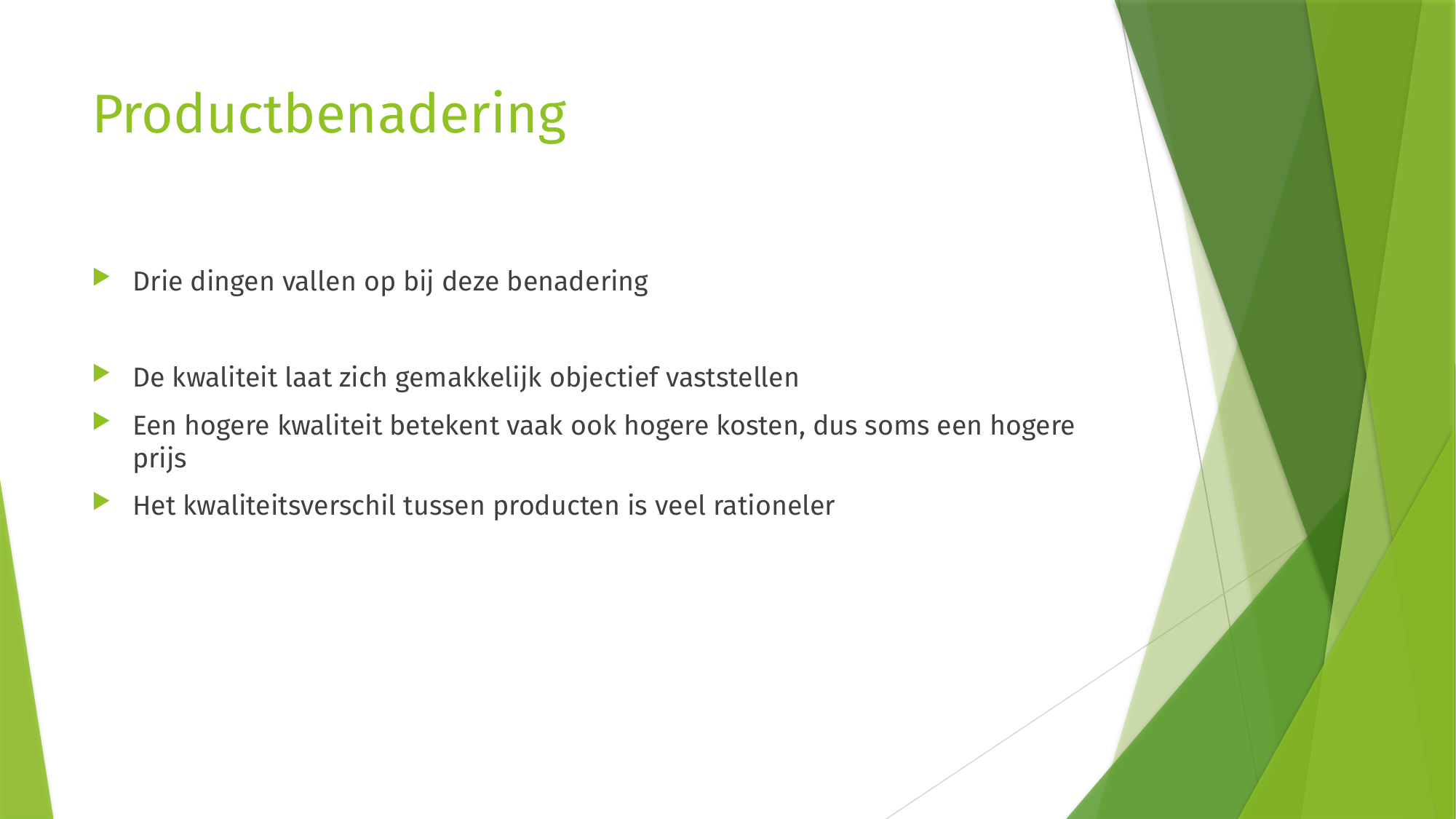

# Productbenadering
Drie dingen vallen op bij deze benadering

De kwaliteit laat zich gemakkelijk objectief vaststellen
Een hogere kwaliteit betekent vaak ook hogere kosten, dus soms een hogere prijs
Het kwaliteitsverschil tussen producten is veel rationeler